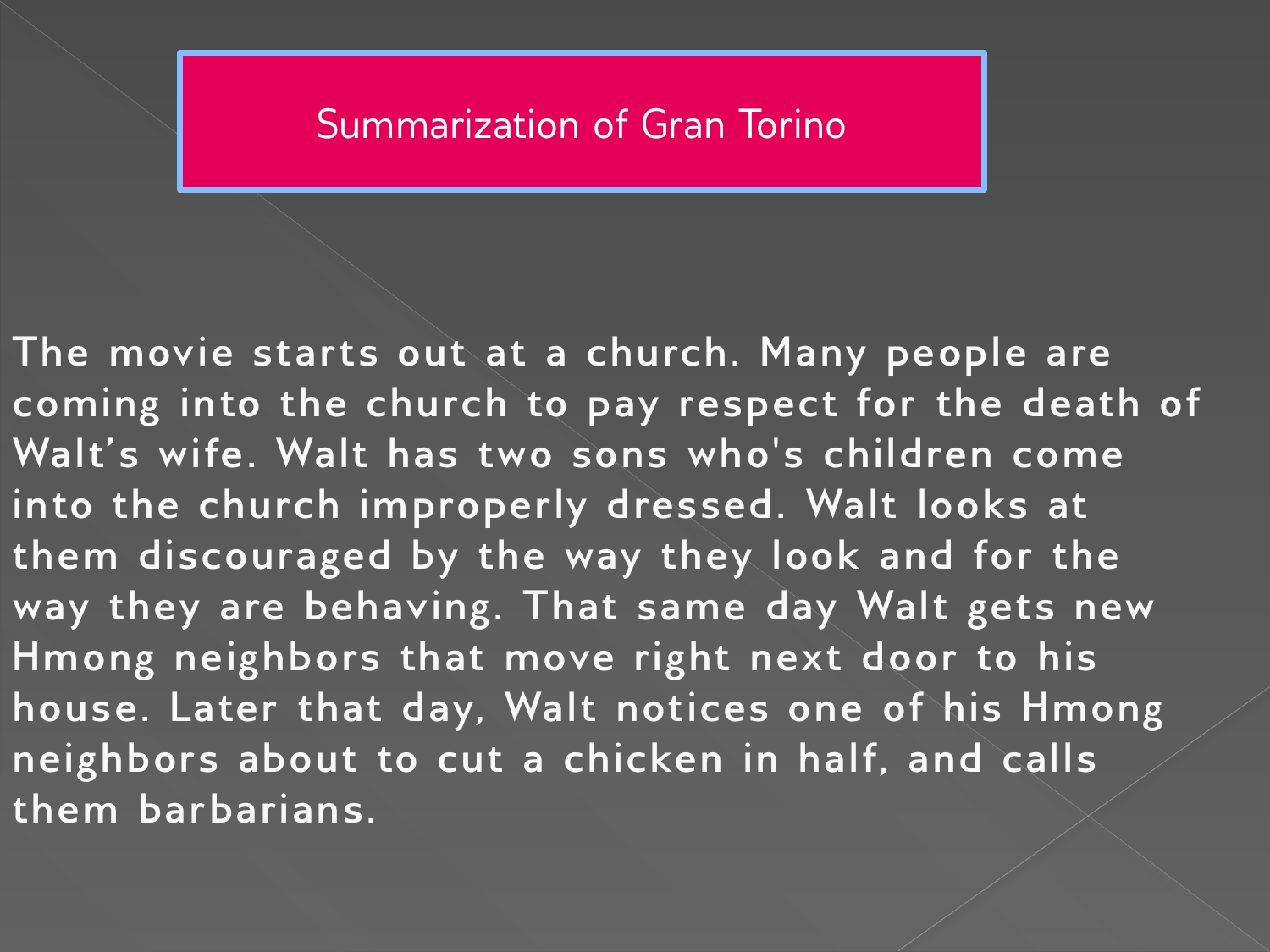

Summarization of Gran Torino
The movie starts out at a church. Many people are coming into the church to pay respect for the death of Walt’s wife. Walt has two sons who's children come into the church improperly dressed. Walt looks at them discouraged by the way they look and for the way they are behaving. That same day Walt gets new Hmong neighbors that move right next door to his house. Later that day, Walt notices one of his Hmong neighbors about to cut a chicken in half, and calls them barbarians.